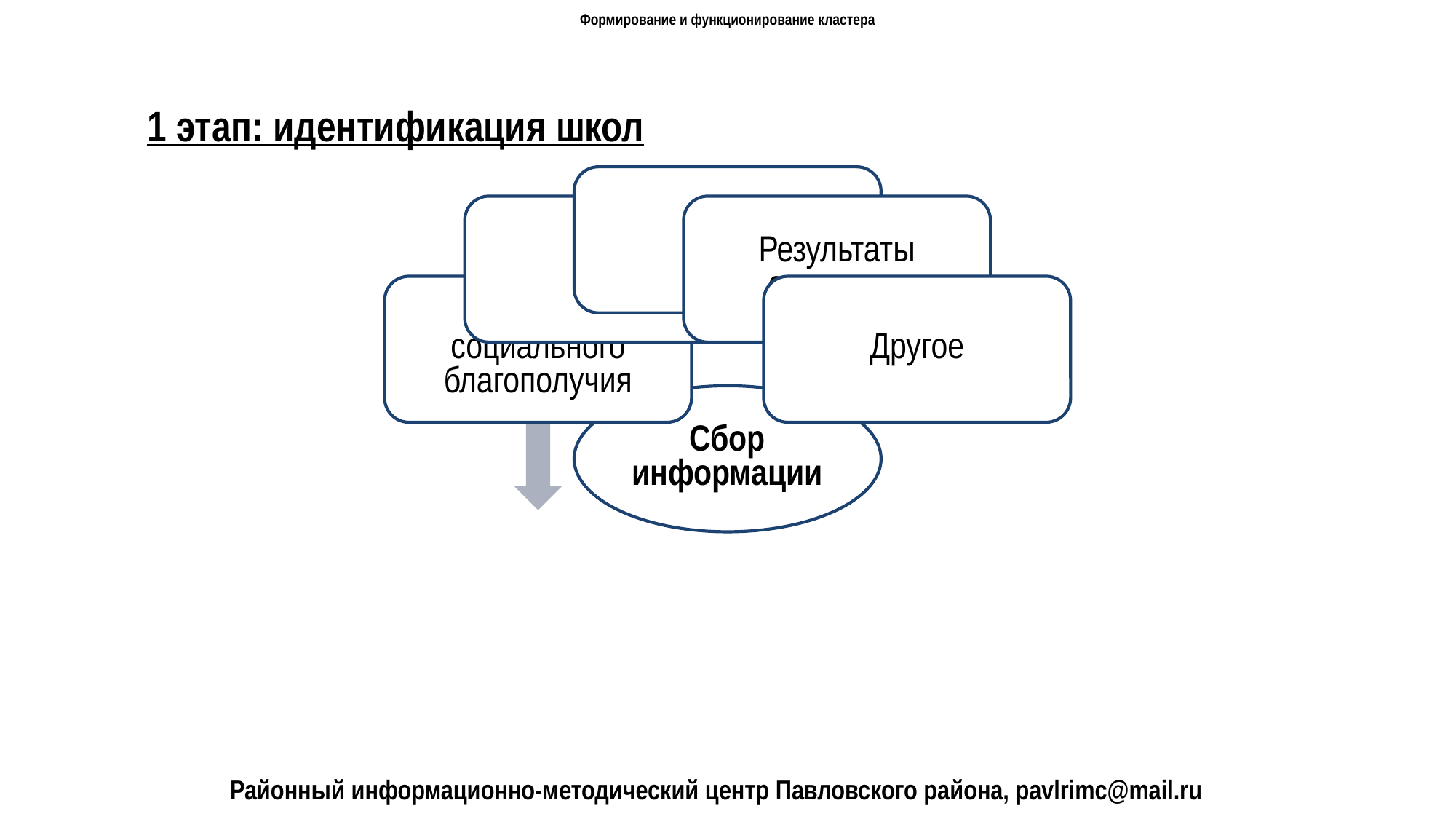

# Формирование и функционирование кластера
1 этап: идентификация школ
Сбор информации
Индекс социального благополучия
Результаты олимпиад
Другое

Районный информационно-методический центр Павловского района, pavlrimc@mail.ru